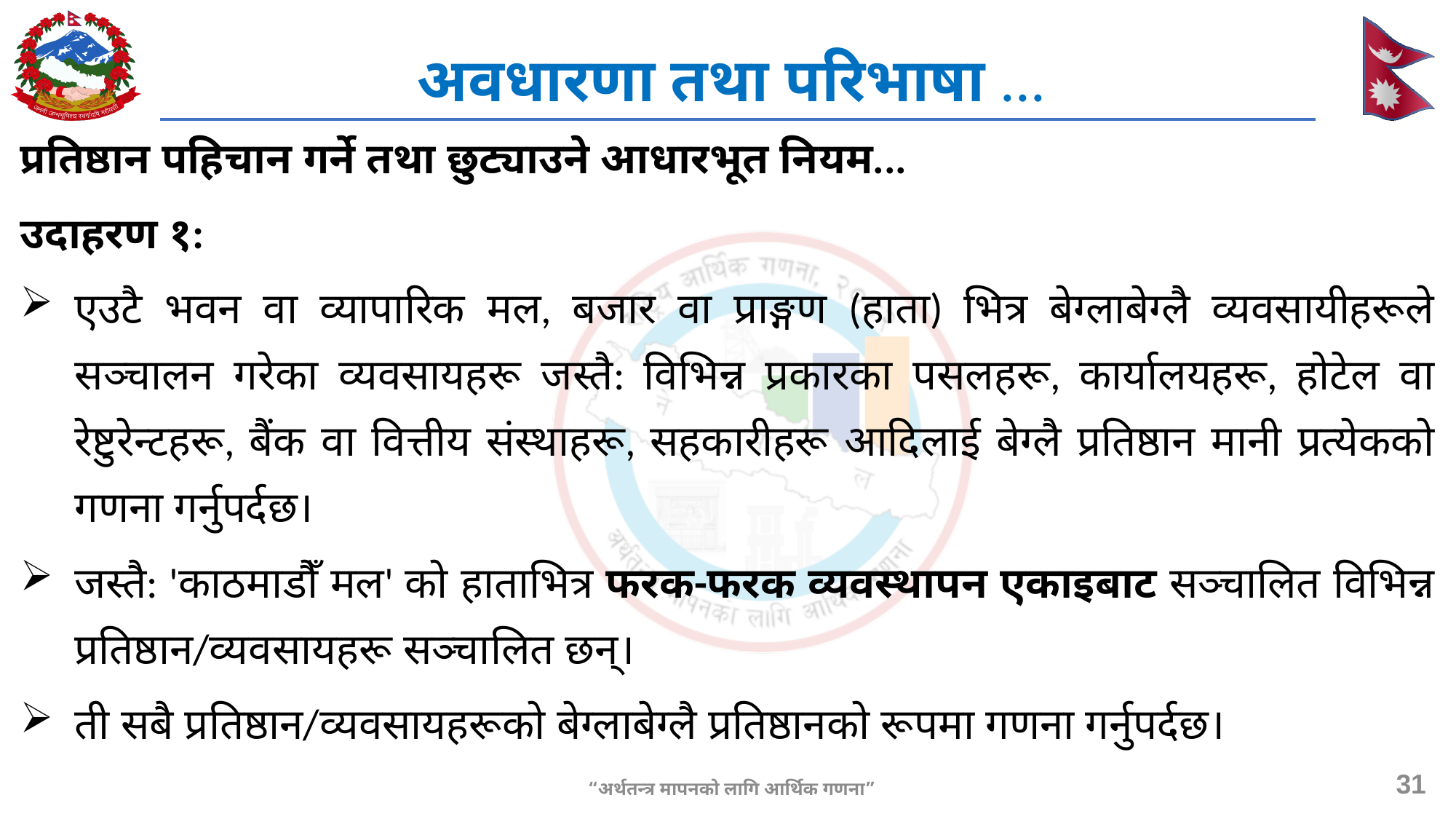

# अवधारणा तथा परिभाषा ...
प्रतिष्ठान पहिचान गर्ने तथा छुट्याउने आधारभूत नियम...
उदाहरण १:
एउटै भवन वा व्यापारिक मल, बजार वा प्राङ्गण (हाता) भित्र बेग्लाबेग्लै व्यवसायीहरूले सञ्चालन गरेका व्यवसायहरू जस्तै: विभिन्न प्रकारका पसलहरू, कार्यालयहरू, होटेल वा रेष्टुरेन्टहरू, बैंक वा वित्तीय संस्थाहरू, सहकारीहरू आदिलाई बेग्लै प्रतिष्ठान मानी प्रत्येकको गणना गर्नुपर्दछ।
जस्तै: 'काठमाडौँ मल' को हाताभित्र फरक-फरक व्यवस्थापन एकाइबाट सञ्चालित विभिन्न प्रतिष्ठान/व्यवसायहरू सञ्चालित छन्।
ती सबै प्रतिष्ठान/व्यवसायहरूको बेग्लाबेग्लै प्रतिष्ठानको रूपमा गणना गर्नुपर्दछ।

31
“अर्थतन्त्र मापनको लागि आर्थिक गणना”